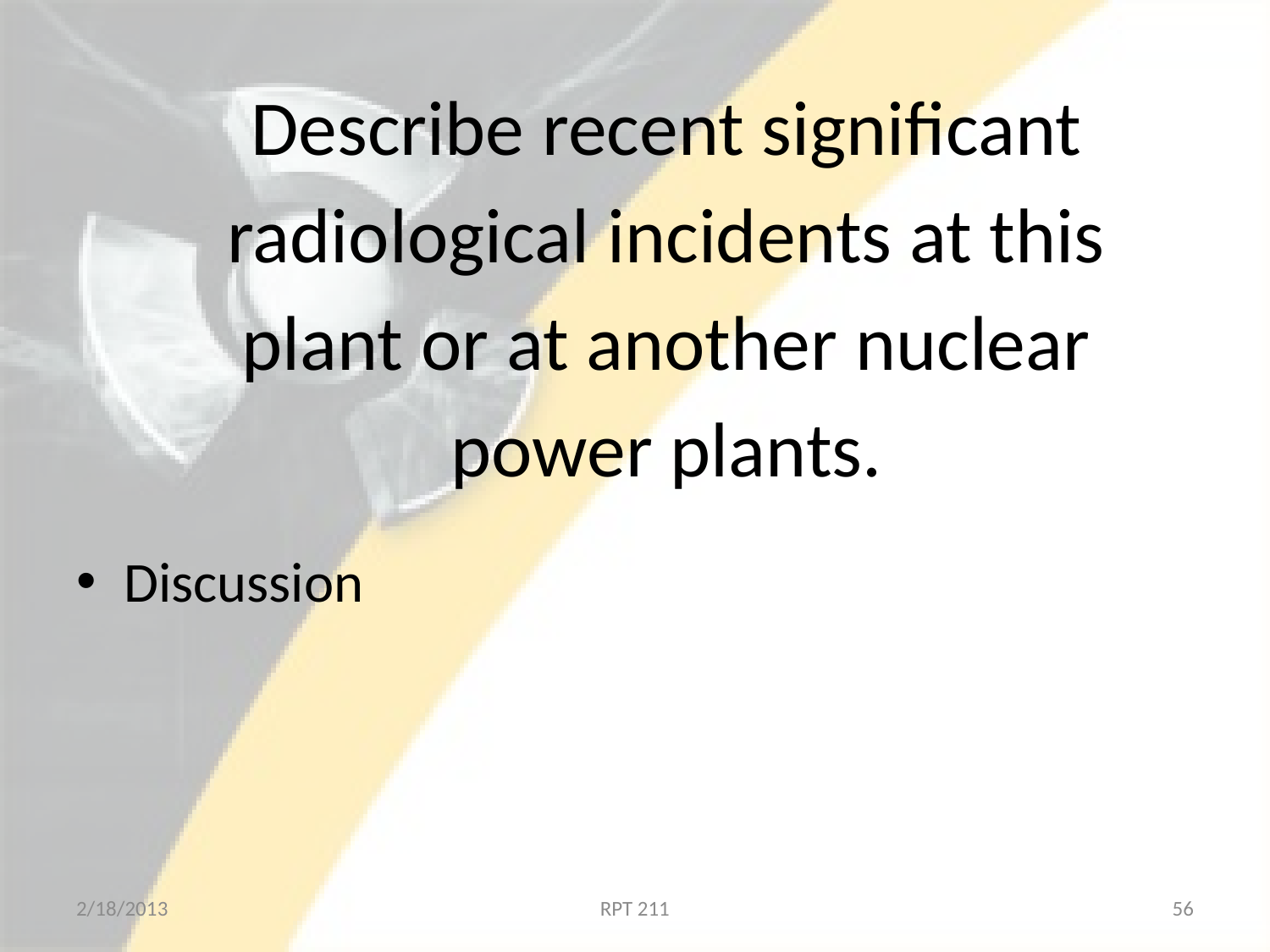

# Describe recent significant radiological incidents at this plant or at another nuclear power plants.
Discussion
2/18/2013
RPT 211
56